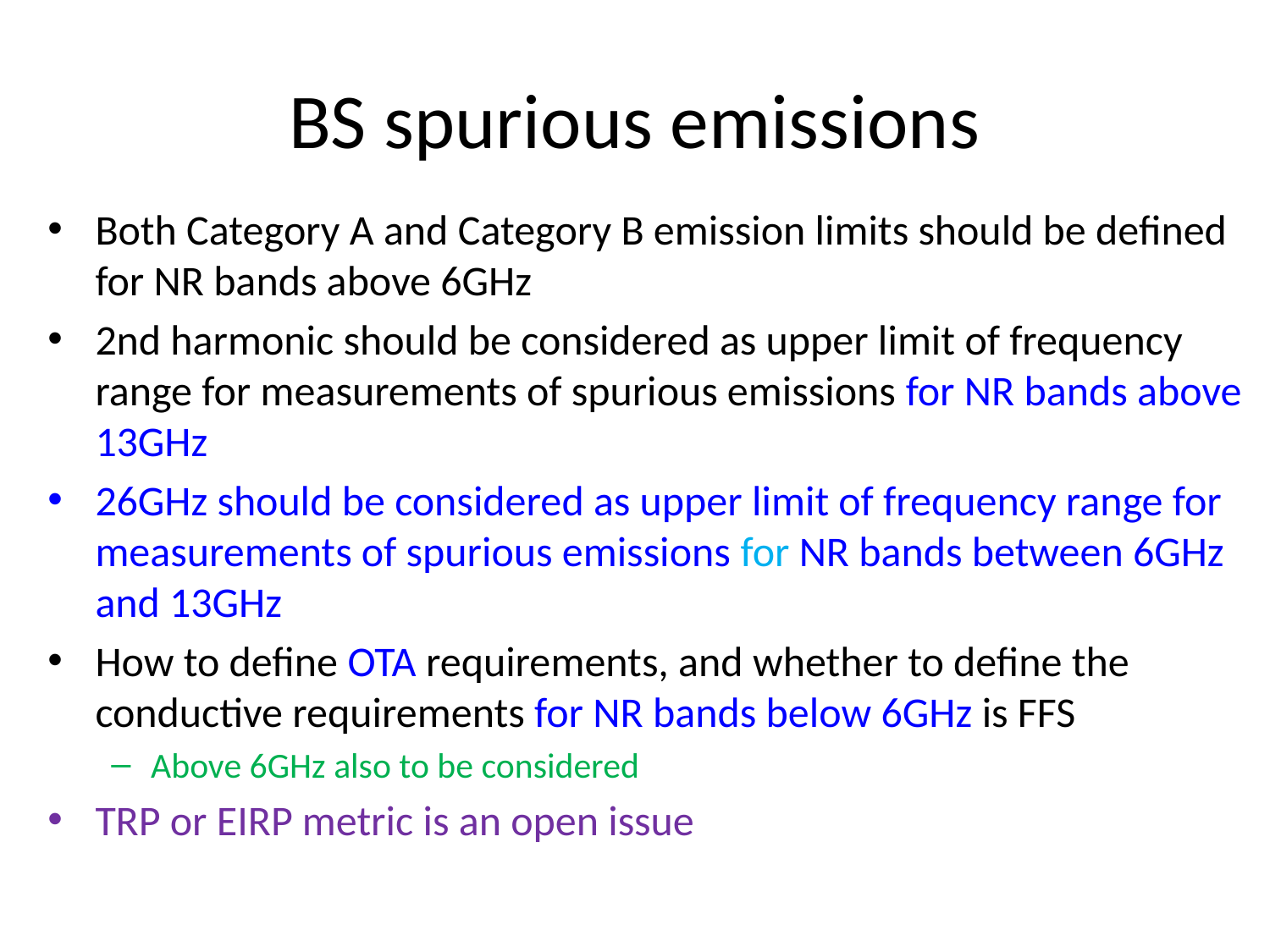

# BS spurious emissions
Both Category A and Category B emission limits should be defined for NR bands above 6GHz
2nd harmonic should be considered as upper limit of frequency range for measurements of spurious emissions for NR bands above 13GHz
26GHz should be considered as upper limit of frequency range for measurements of spurious emissions for NR bands between 6GHz and 13GHz
How to define OTA requirements, and whether to define the conductive requirements for NR bands below 6GHz is FFS
Above 6GHz also to be considered
TRP or EIRP metric is an open issue